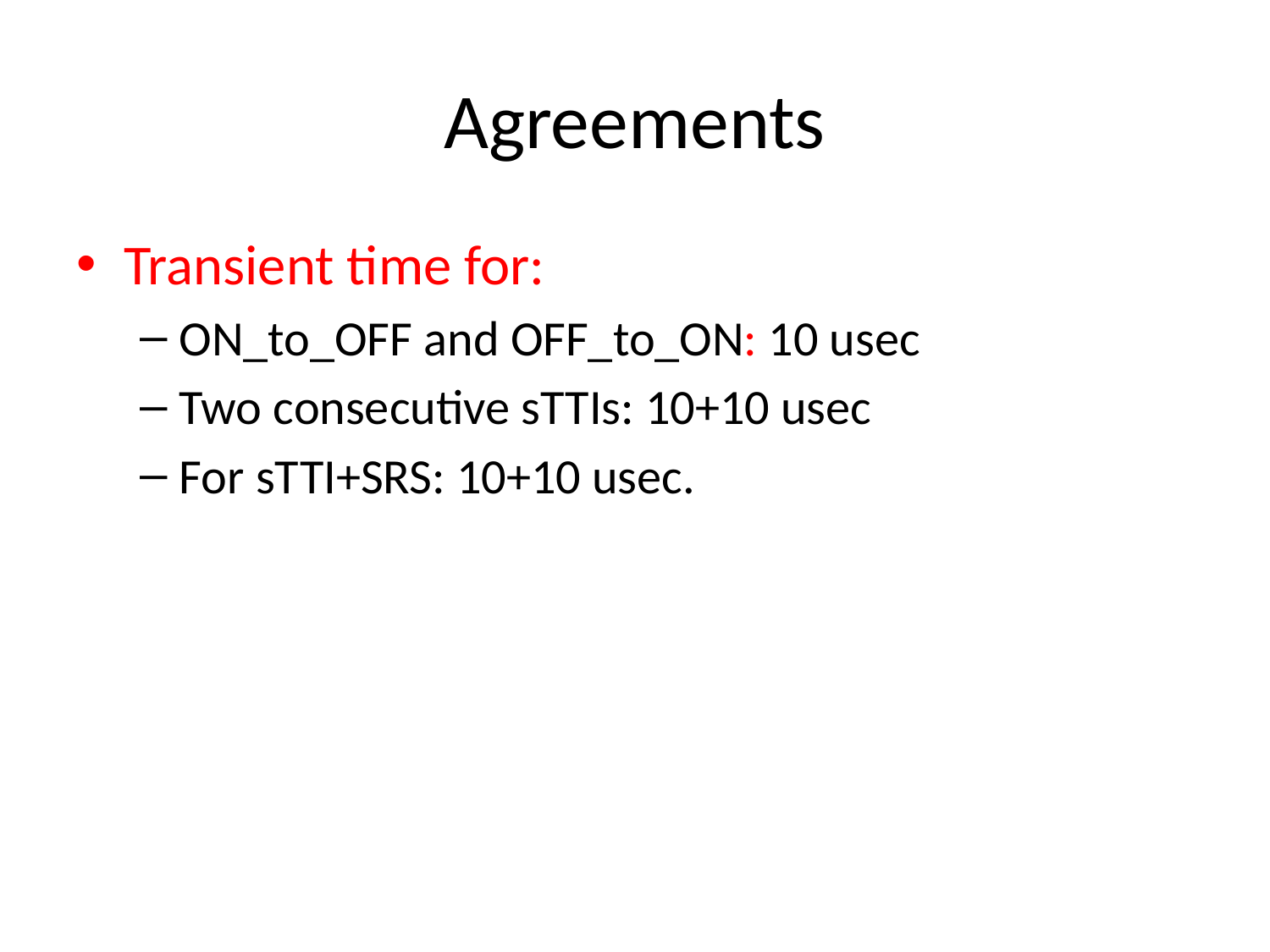

# Agreements
Transient time for:
ON_to_OFF and OFF_to_ON: 10 usec
Two consecutive sTTIs: 10+10 usec
For sTTI+SRS: 10+10 usec.